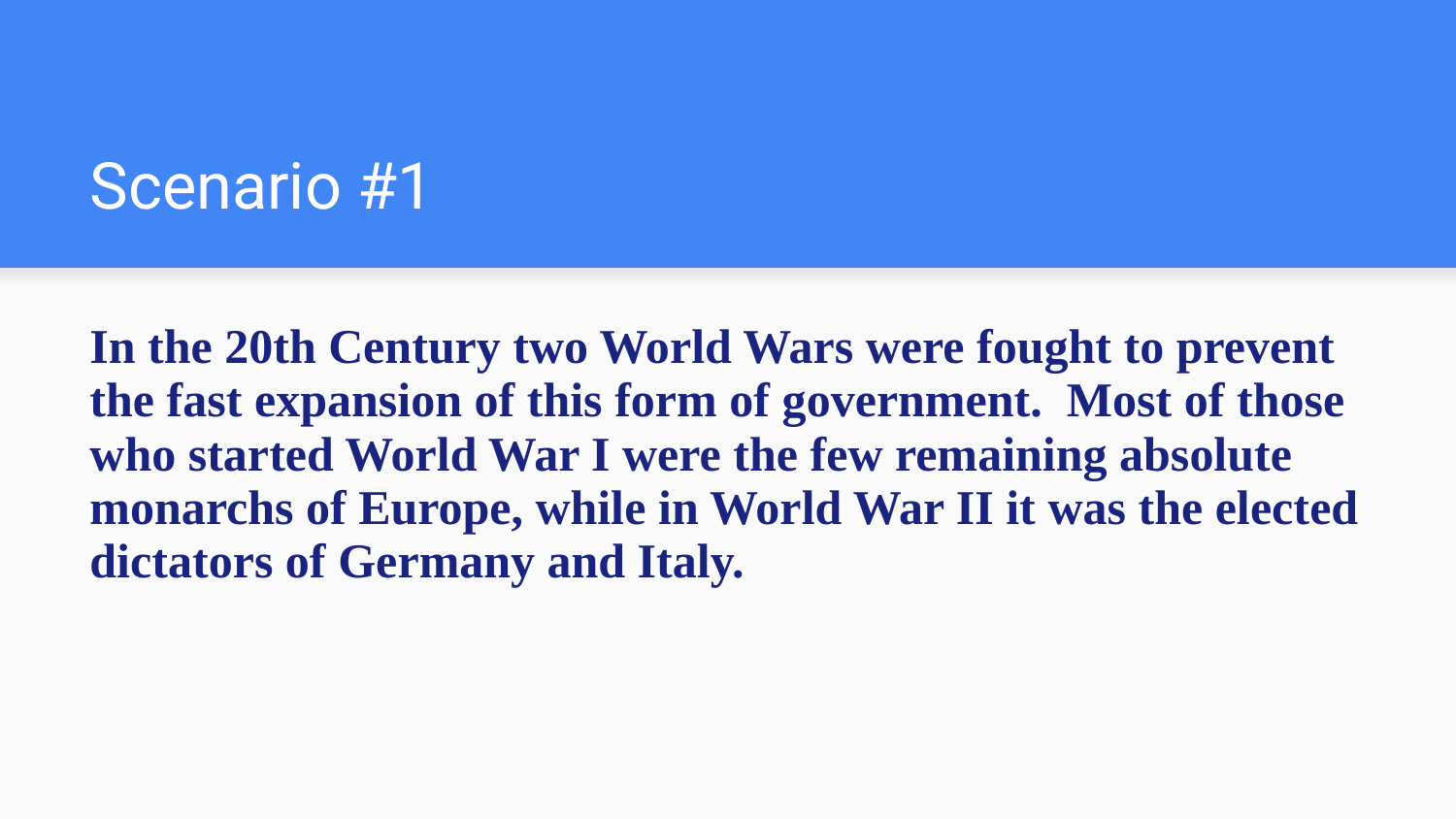

# Scenario #1
In the 20th Century two World Wars were fought to prevent the fast expansion of this form of government.  Most of those who started World War I were the few remaining absolute monarchs of Europe, while in World War II it was the elected dictators of Germany and Italy.